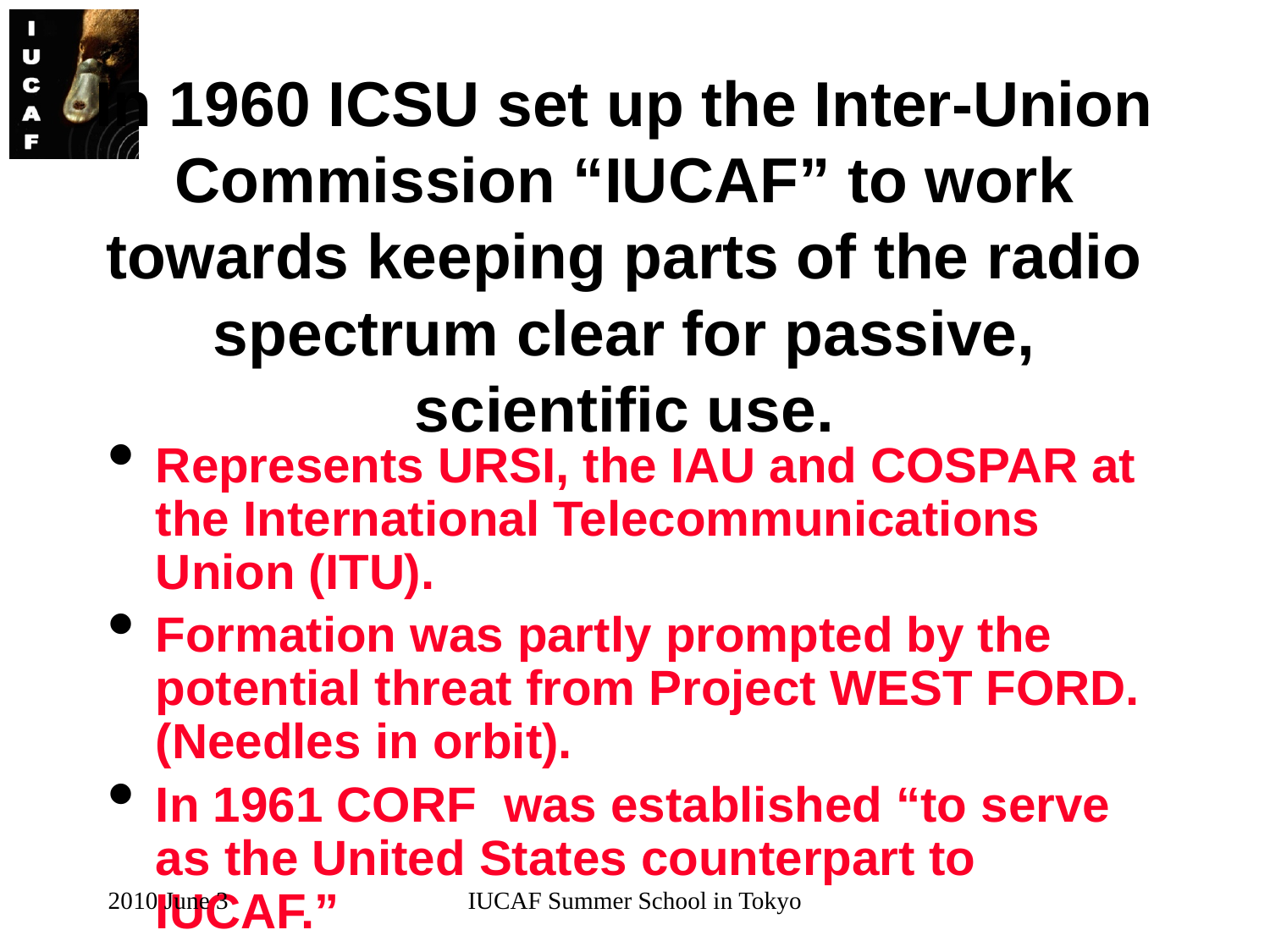

# In 1960 ICSU set up the Inter-Union Commission “IUCAF” to work towards keeping parts of the radio spectrum clear for passive, scientific use.
Represents URSI, the IAU and COSPAR at the International Telecommunications Union (ITU).
Formation was partly prompted by the potential threat from Project WEST FORD.  (Needles in orbit).
In 1961 CORF  was established “to serve as the United States counterpart to IUCAF.”
2010 June 3
IUCAF Summer School in Tokyo